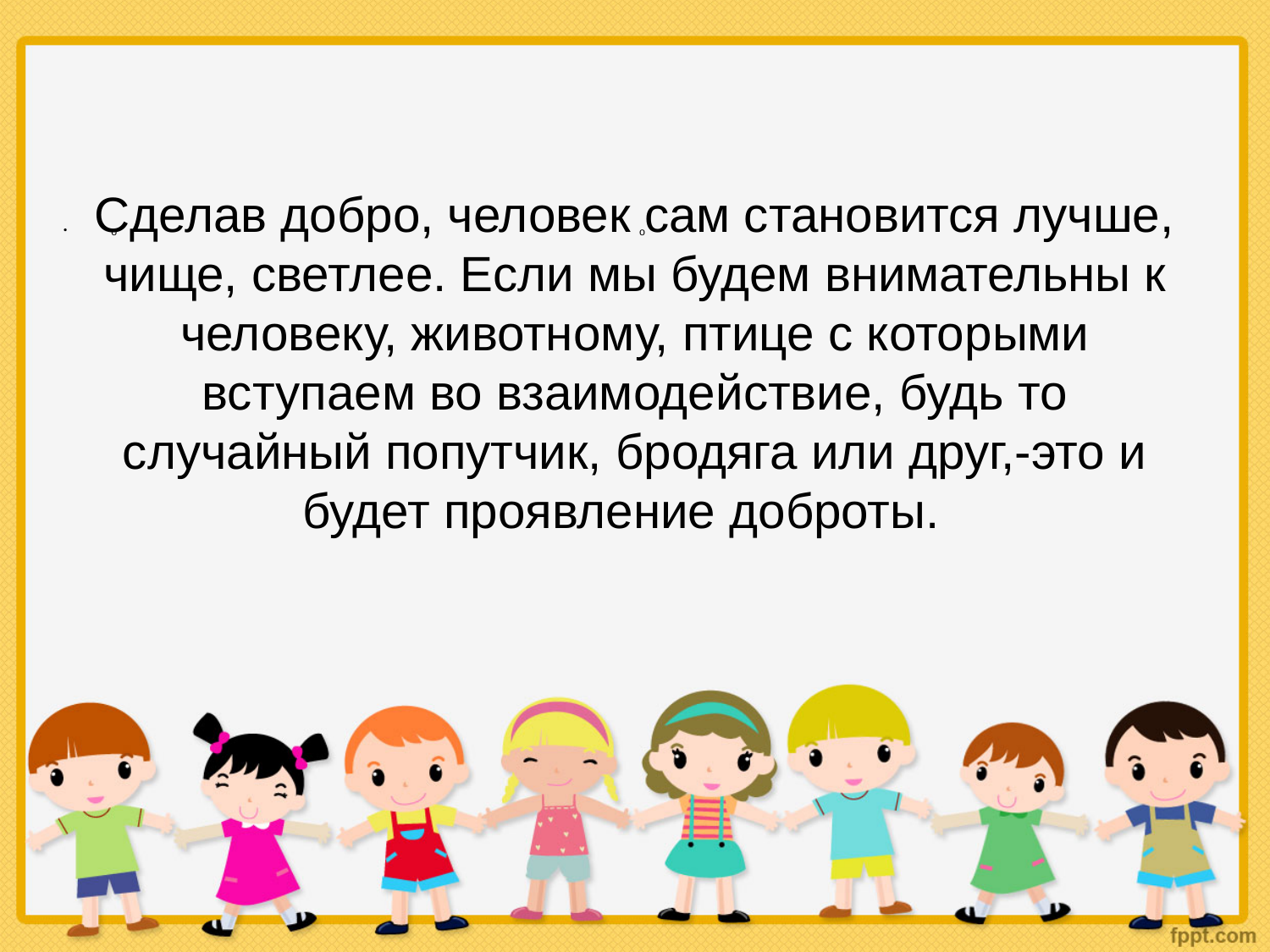

# Сделав добро, человек сам становится лучше, чище, светлее. Если мы будем внимательны к человеку, животному, птице с которыми вступаем во взаимодействие, будь то случайный попутчик, бродяга или друг,-это и будет проявление доброты.
о
о